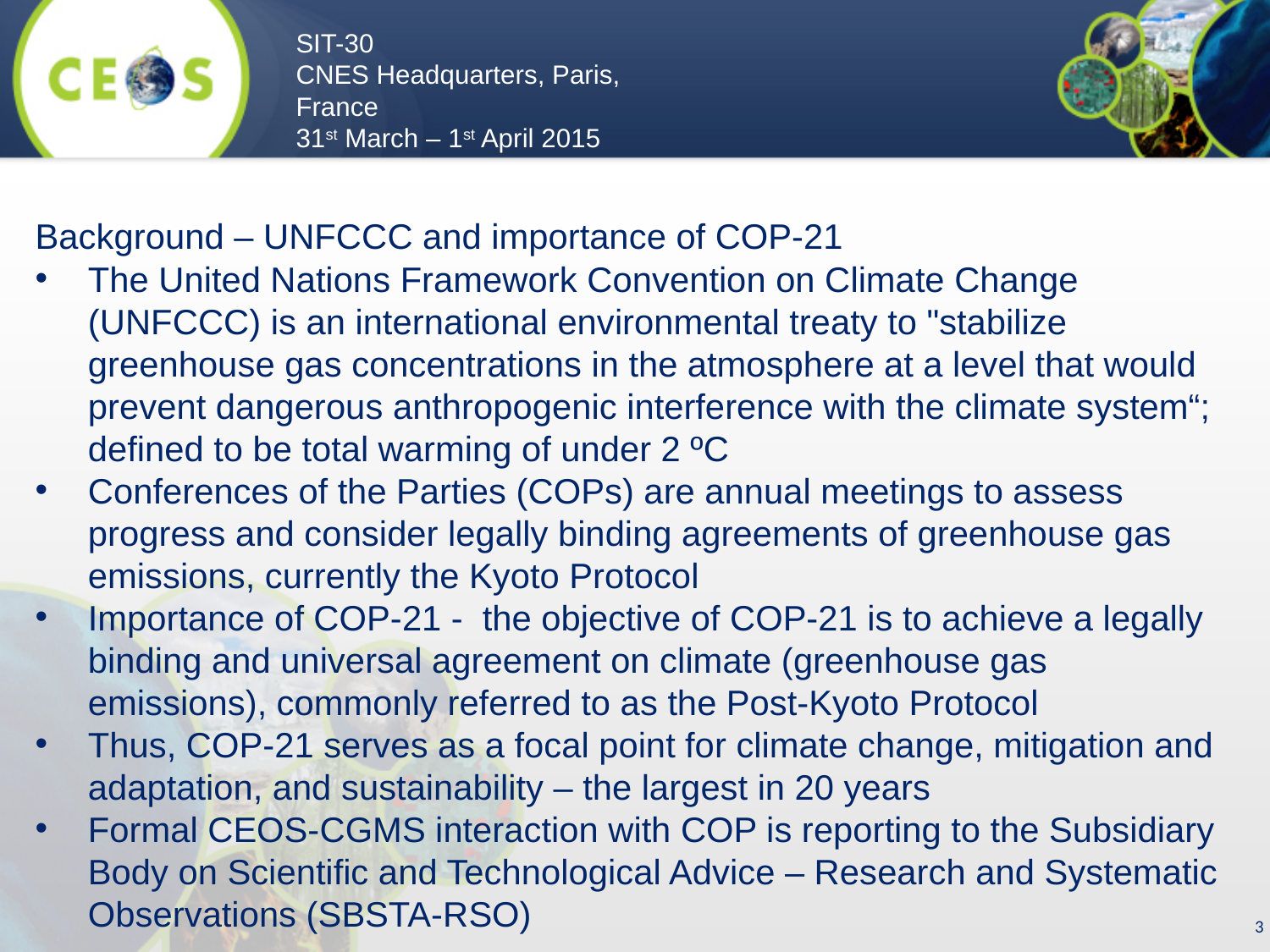

Background – UNFCCC and importance of COP-21
The United Nations Framework Convention on Climate Change (UNFCCC) is an international environmental treaty to "stabilize greenhouse gas concentrations in the atmosphere at a level that would prevent dangerous anthropogenic interference with the climate system“; defined to be total warming of under 2 ºC
Conferences of the Parties (COPs) are annual meetings to assess progress and consider legally binding agreements of greenhouse gas emissions, currently the Kyoto Protocol
Importance of COP-21 -  the objective of COP-21 is to achieve a legally binding and universal agreement on climate (greenhouse gas emissions), commonly referred to as the Post-Kyoto Protocol
Thus, COP-21 serves as a focal point for climate change, mitigation and adaptation, and sustainability – the largest in 20 years
Formal CEOS-CGMS interaction with COP is reporting to the Subsidiary Body on Scientific and Technological Advice – Research and Systematic Observations (SBSTA-RSO)
3